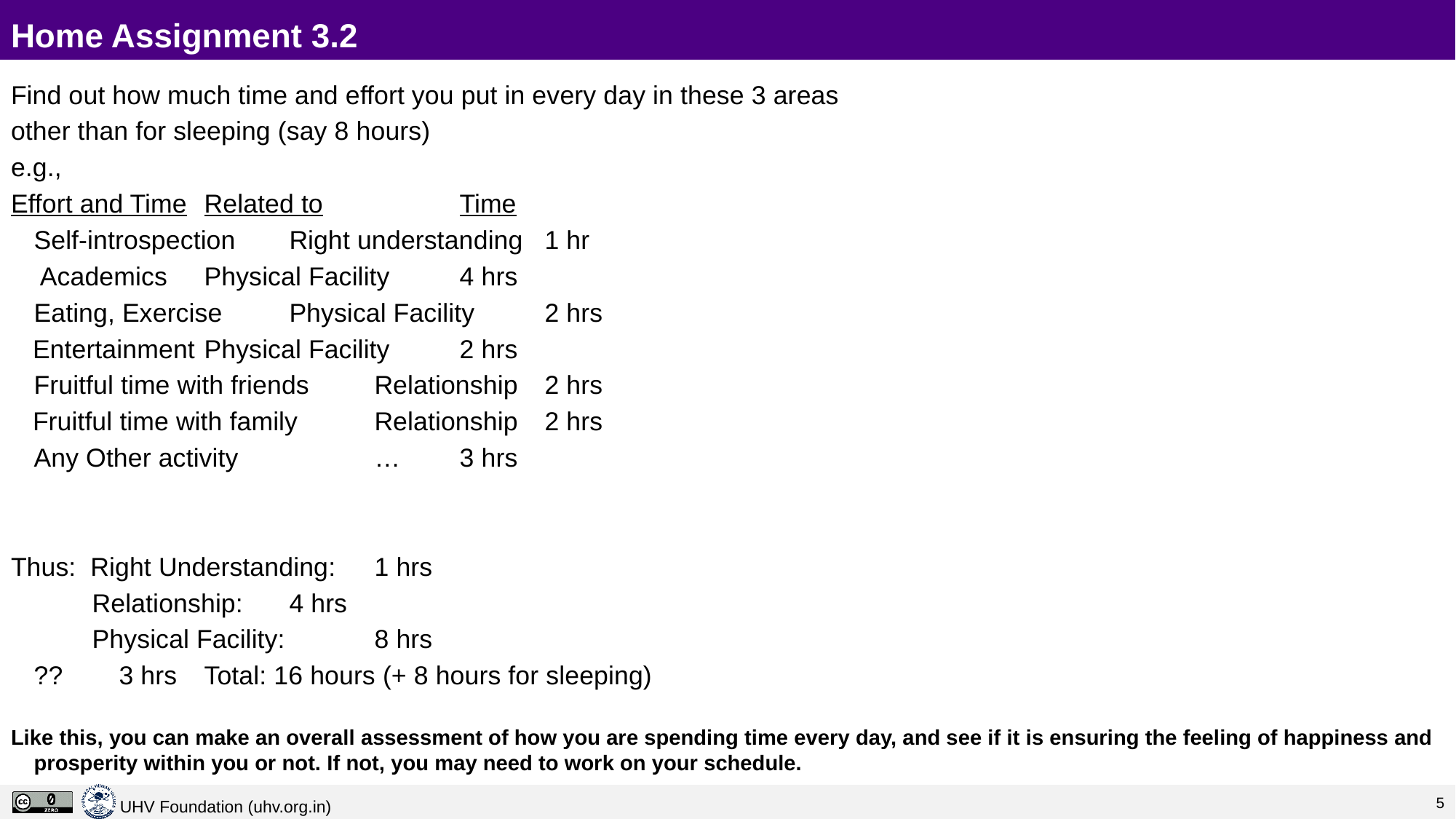

# Home Assignment 3.2
Find out how much time and effort you put in every day in these 3 areas
other than for sleeping (say 8 hours)
e.g.,
Effort and Time			Related to	 		Time
	Self-introspection		Right understanding		1 hr
    Academics			Physical Facility			4 hrs
	Eating, Exercise		Physical Facility 		2 hrs
   Entertainment			Physical Facility 		2 hrs
	Fruitful time with friends	Relationship			2 hrs
   Fruitful time with family 	Relationship			2 hrs
	Any Other activity	 	…				3 hrs

Thus:  Right Understanding: 	1 hrs
	        Relationship: 		4 hrs
	        Physical Facility: 		8 hrs
		??			3 hrs			Total: 16 hours (+ 8 hours for sleeping)

Like this, you can make an overall assessment of how you are spending time every day, and see if it is ensuring the feeling of happiness and prosperity within you or not. If not, you may need to work on your schedule.